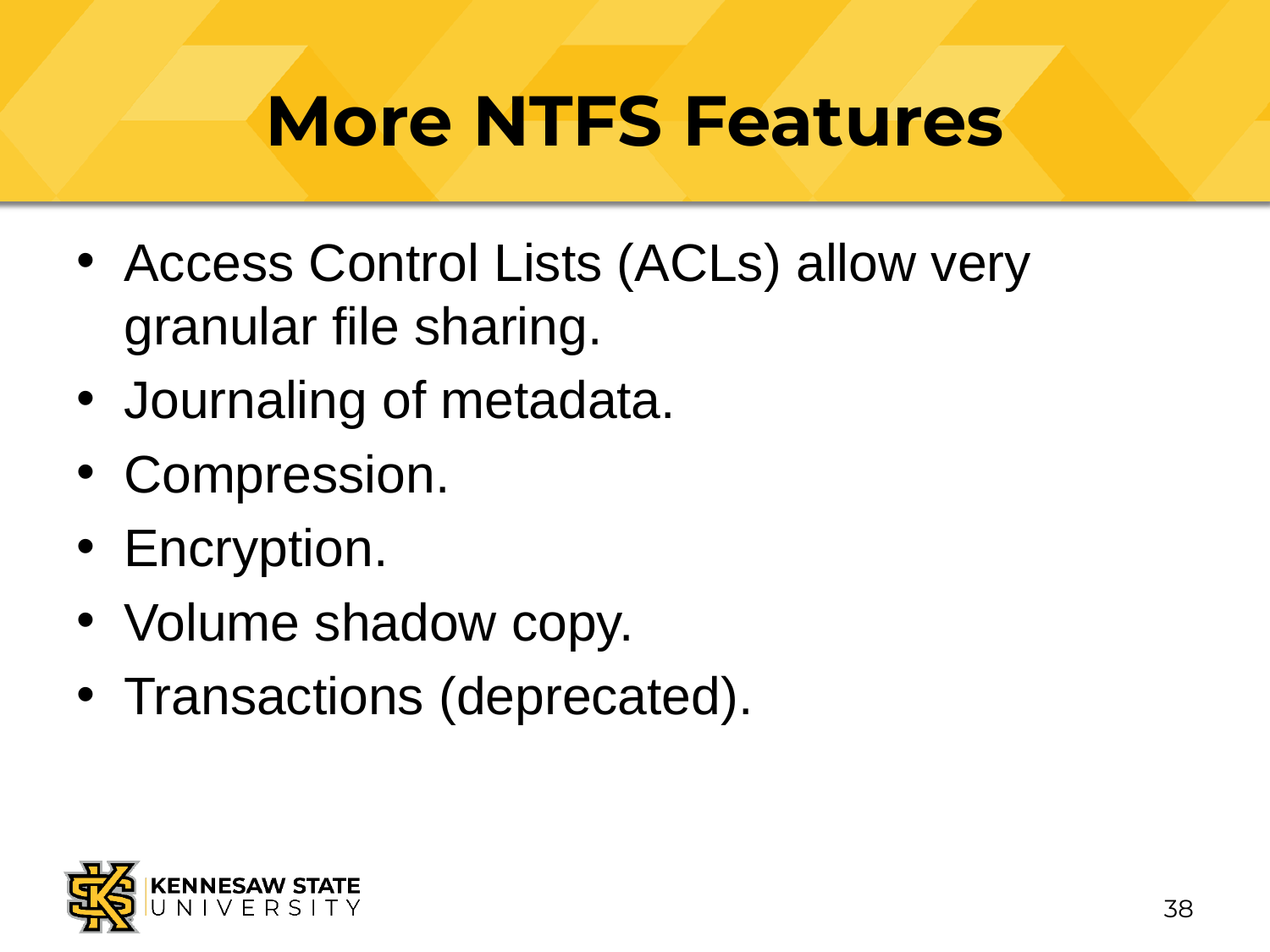

# More NTFS Features
Access Control Lists (ACLs) allow very granular file sharing.
Journaling of metadata.
Compression.
Encryption.
Volume shadow copy.
Transactions (deprecated).
38